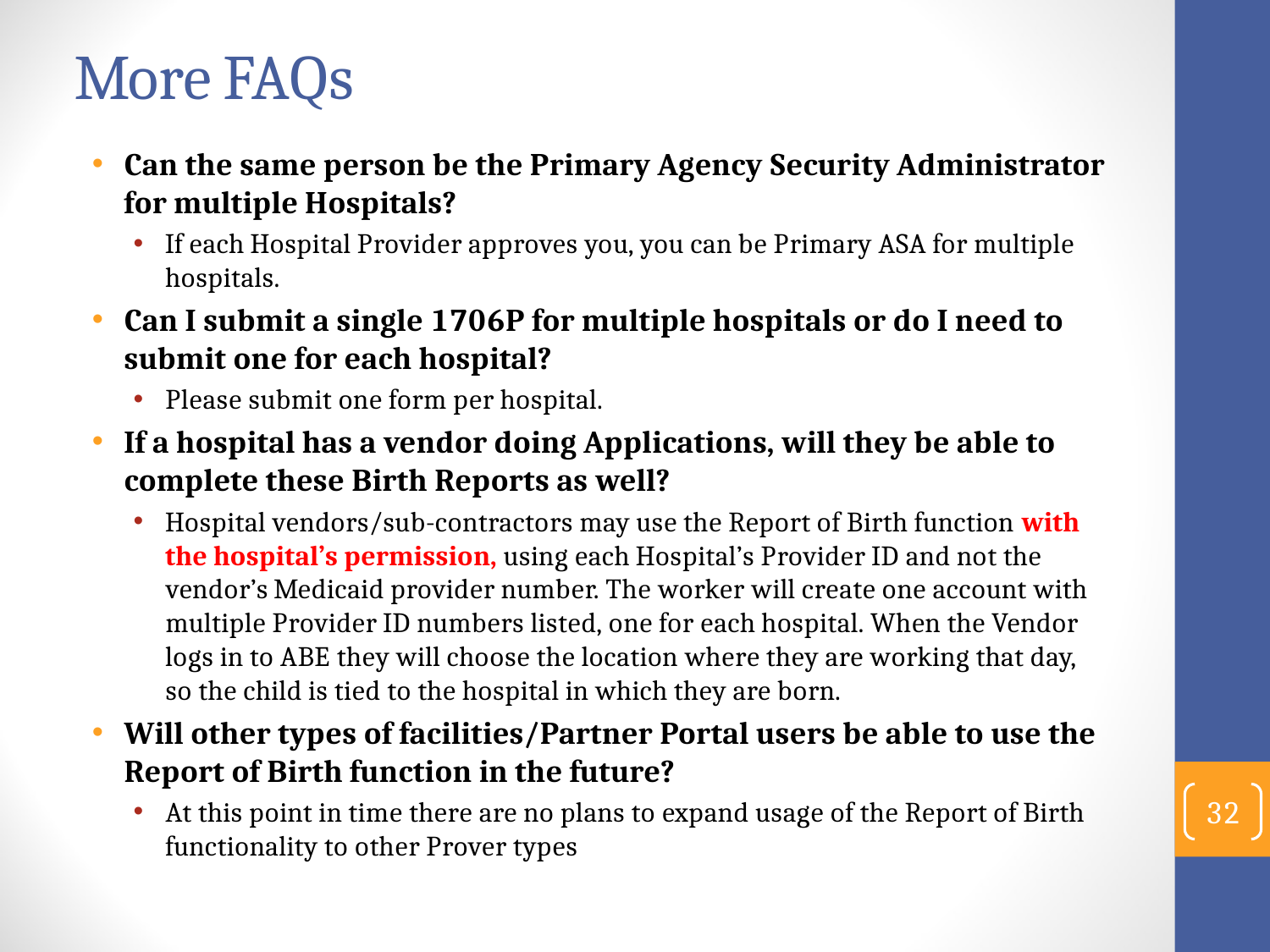

# More FAQs
Can the same person be the Primary Agency Security Administrator for multiple Hospitals?
If each Hospital Provider approves you, you can be Primary ASA for multiple hospitals.
Can I submit a single 1706P for multiple hospitals or do I need to submit one for each hospital?
Please submit one form per hospital.
If a hospital has a vendor doing Applications, will they be able to complete these Birth Reports as well?
Hospital vendors/sub-contractors may use the Report of Birth function with the hospital’s permission, using each Hospital’s Provider ID and not the vendor’s Medicaid provider number. The worker will create one account with multiple Provider ID numbers listed, one for each hospital. When the Vendor logs in to ABE they will choose the location where they are working that day, so the child is tied to the hospital in which they are born.
Will other types of facilities/Partner Portal users be able to use the Report of Birth function in the future?
At this point in time there are no plans to expand usage of the Report of Birth functionality to other Prover types

32